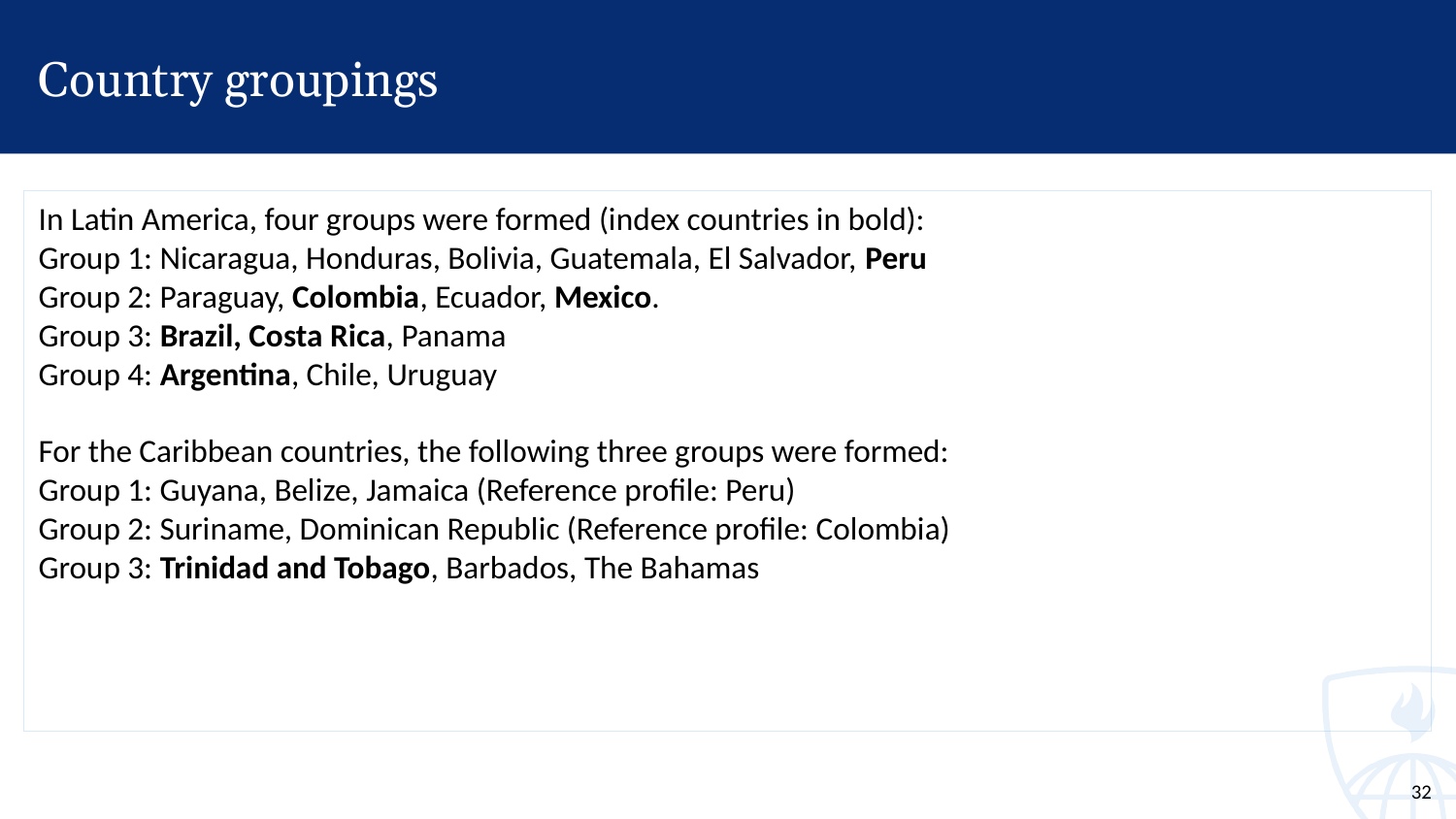

# Country groupings
In Latin America, four groups were formed (index countries in bold):
Group 1: Nicaragua, Honduras, Bolivia, Guatemala, El Salvador, Peru
Group 2: Paraguay, Colombia, Ecuador, Mexico.
Group 3: Brazil, Costa Rica, Panama
Group 4: Argentina, Chile, Uruguay

For the Caribbean countries, the following three groups were formed:
Group 1: Guyana, Belize, Jamaica (Reference profile: Peru)
Group 2: Suriname, Dominican Republic (Reference profile: Colombia)
Group 3: Trinidad and Tobago, Barbados, The Bahamas
32